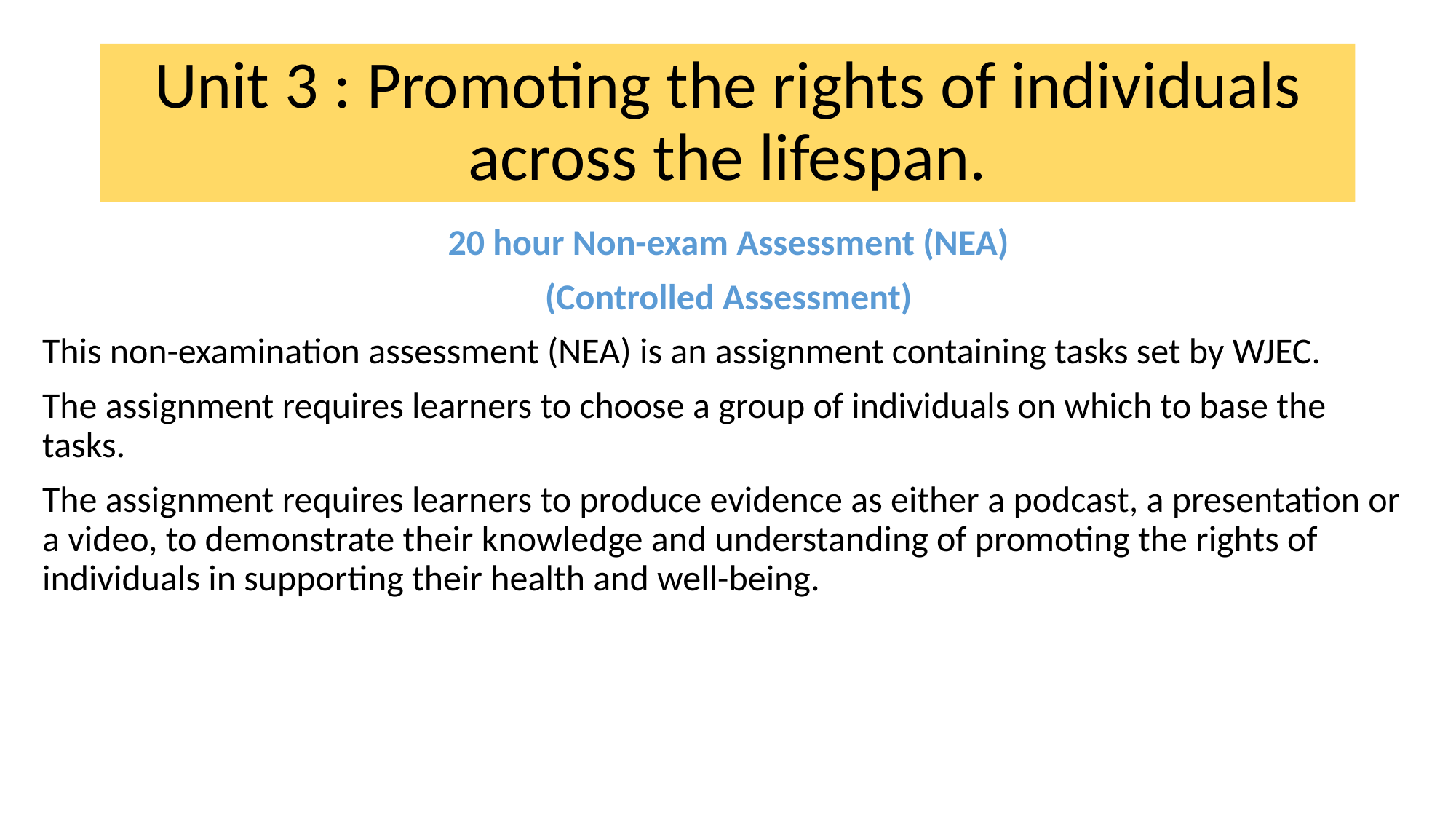

# Unit 3 : Promoting the rights of individuals across the lifespan.
20 hour Non-exam Assessment (NEA)
(Controlled Assessment)
This non-examination assessment (NEA) is an assignment containing tasks set by WJEC.
The assignment requires learners to choose a group of individuals on which to base the tasks.
The assignment requires learners to produce evidence as either a podcast, a presentation or a video, to demonstrate their knowledge and understanding of promoting the rights of individuals in supporting their health and well-being.